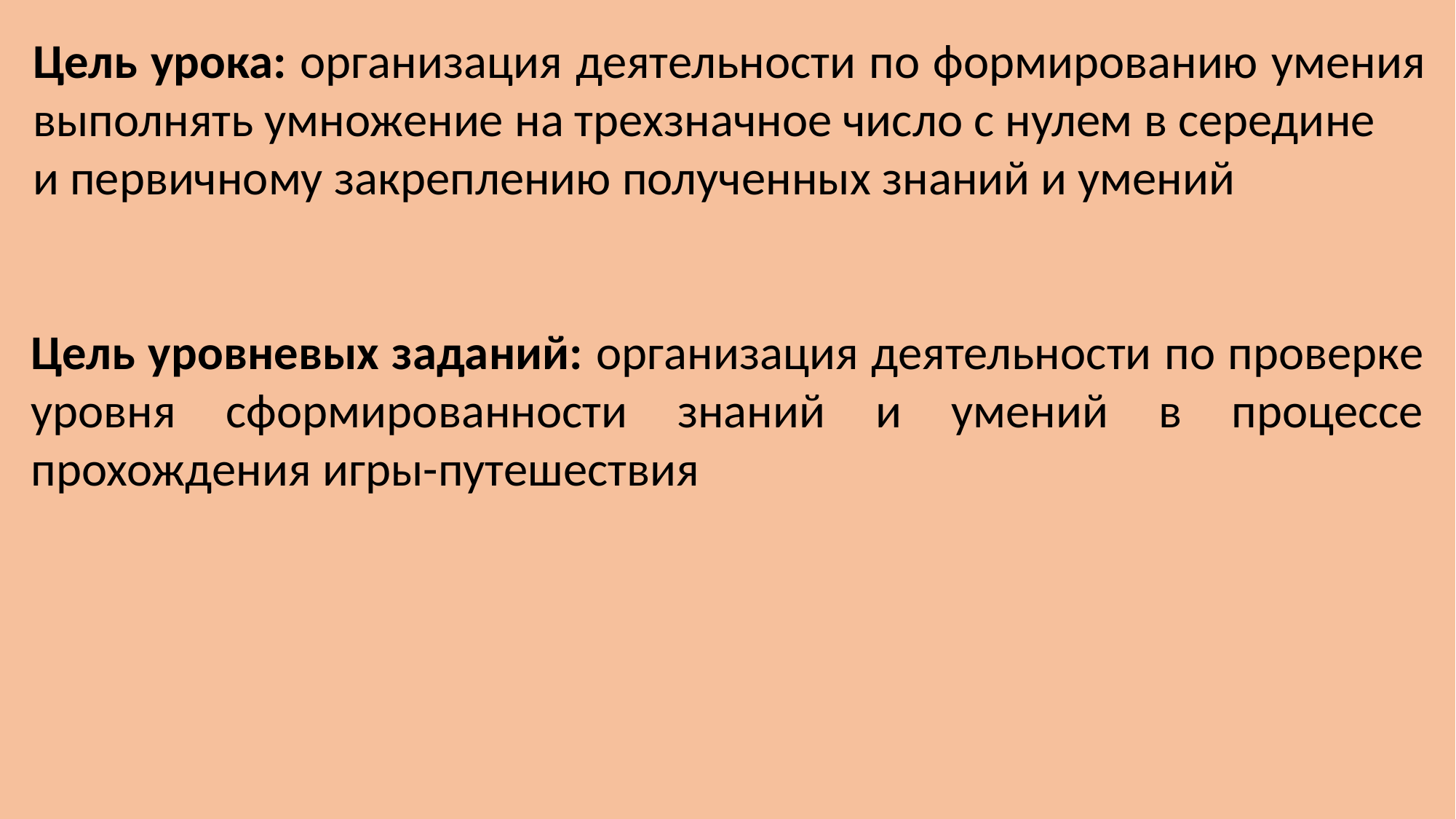

Цель урока: организация деятельности по формированию умения выполнять умножение на трехзначное число с нулем в середине
и первичному закреплению полученных знаний и умений
Цель уровневых заданий: организация деятельности по проверке уровня сформированности знаний и умений в процессе прохождения игры-путешествия